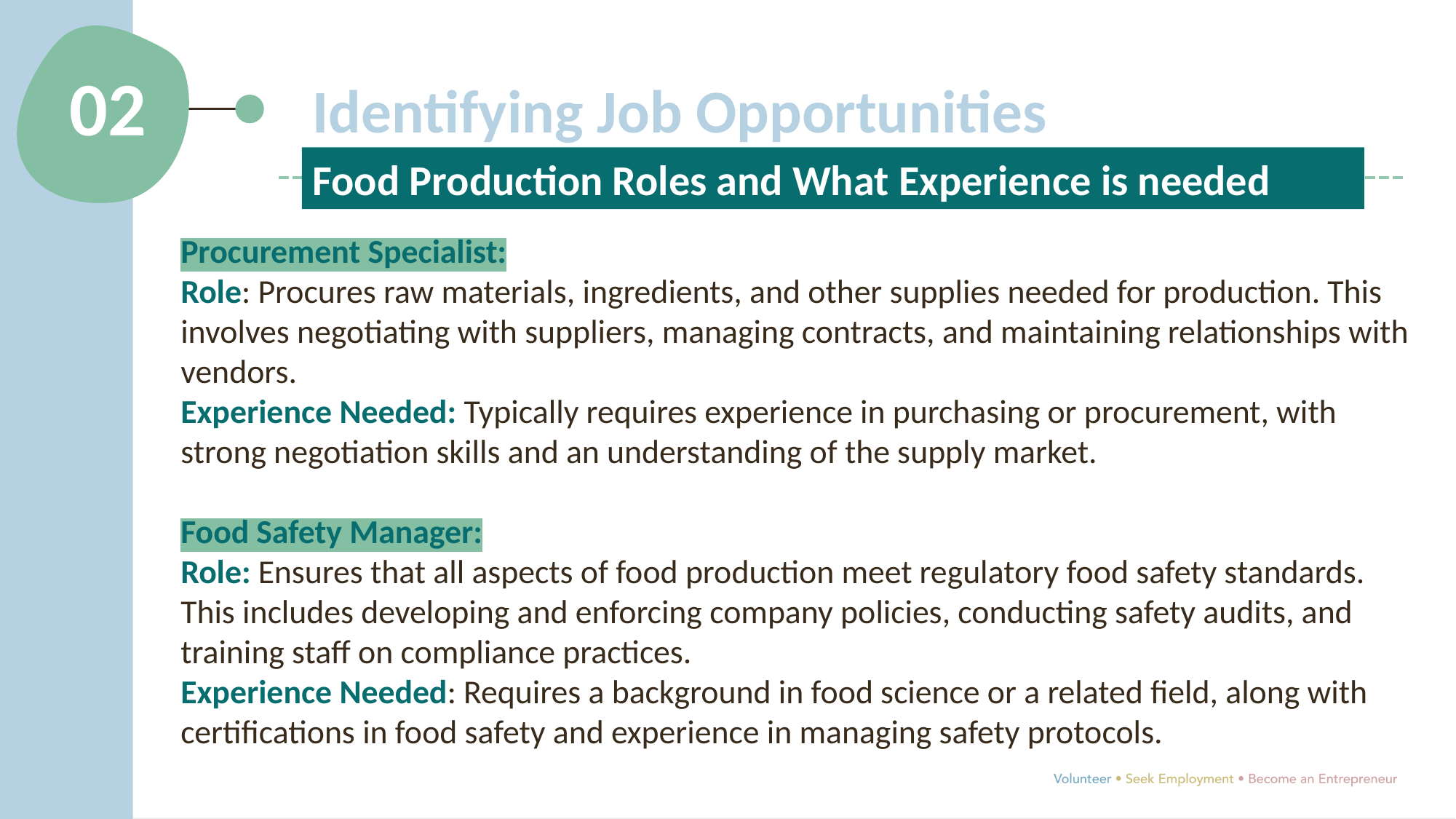

02
Identifying Job Opportunities

Food Production Roles and What Experience is needed
Procurement Specialist:
Role: Procures raw materials, ingredients, and other supplies needed for production. This involves negotiating with suppliers, managing contracts, and maintaining relationships with vendors.
Experience Needed: Typically requires experience in purchasing or procurement, with strong negotiation skills and an understanding of the supply market.

Food Safety Manager:
Role: Ensures that all aspects of food production meet regulatory food safety standards. This includes developing and enforcing company policies, conducting safety audits, and training staff on compliance practices.
Experience Needed: Requires a background in food science or a related field, along with certifications in food safety and experience in managing safety protocols.